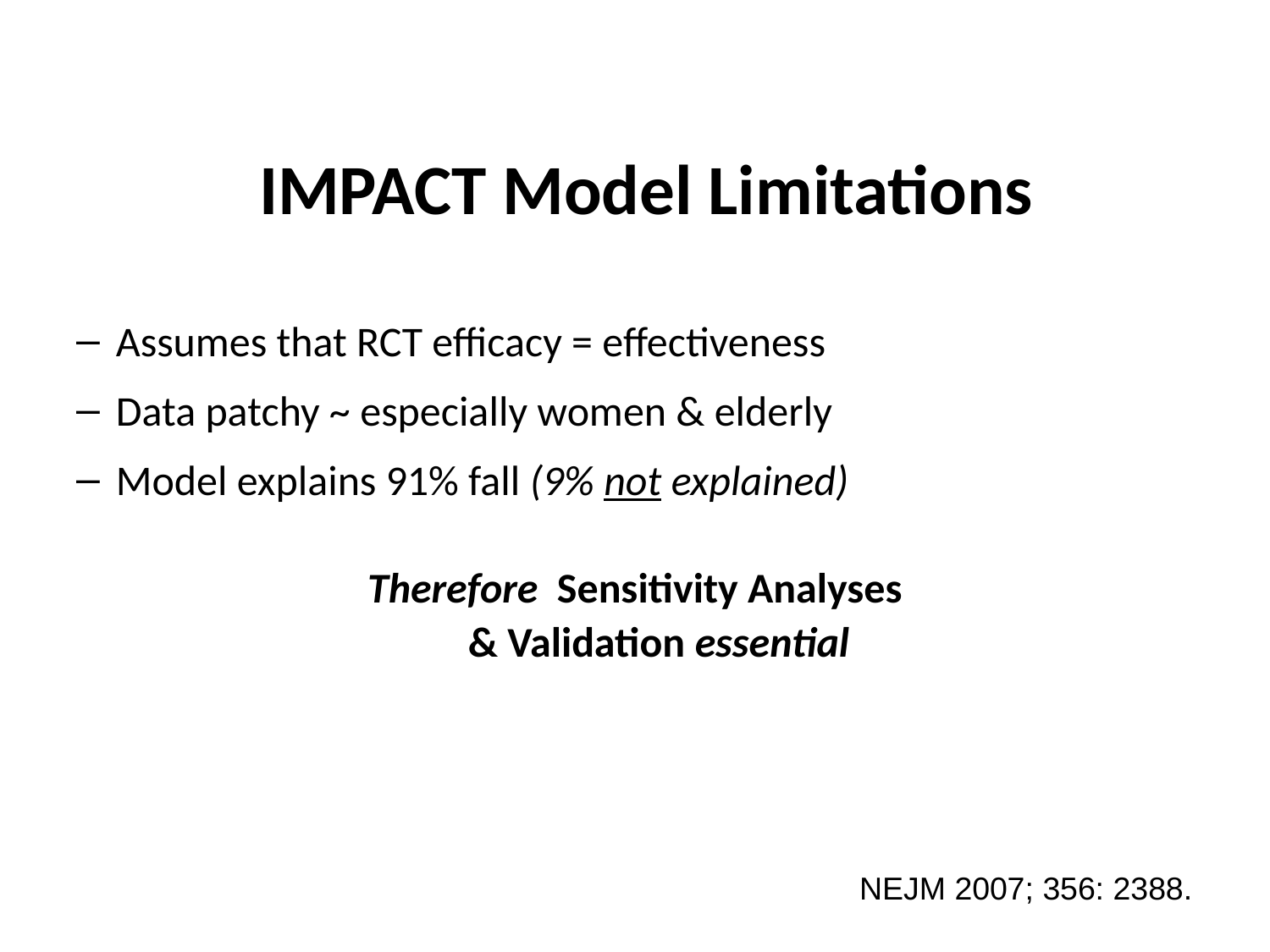

# IMPACT Model Limitations
Assumes that RCT efficacy = effectiveness
Data patchy ~ especially women & elderly
Model explains 91% fall (9% not explained)

Therefore  Sensitivity Analyses
	& Validation essential
NEJM 2007; 356: 2388.